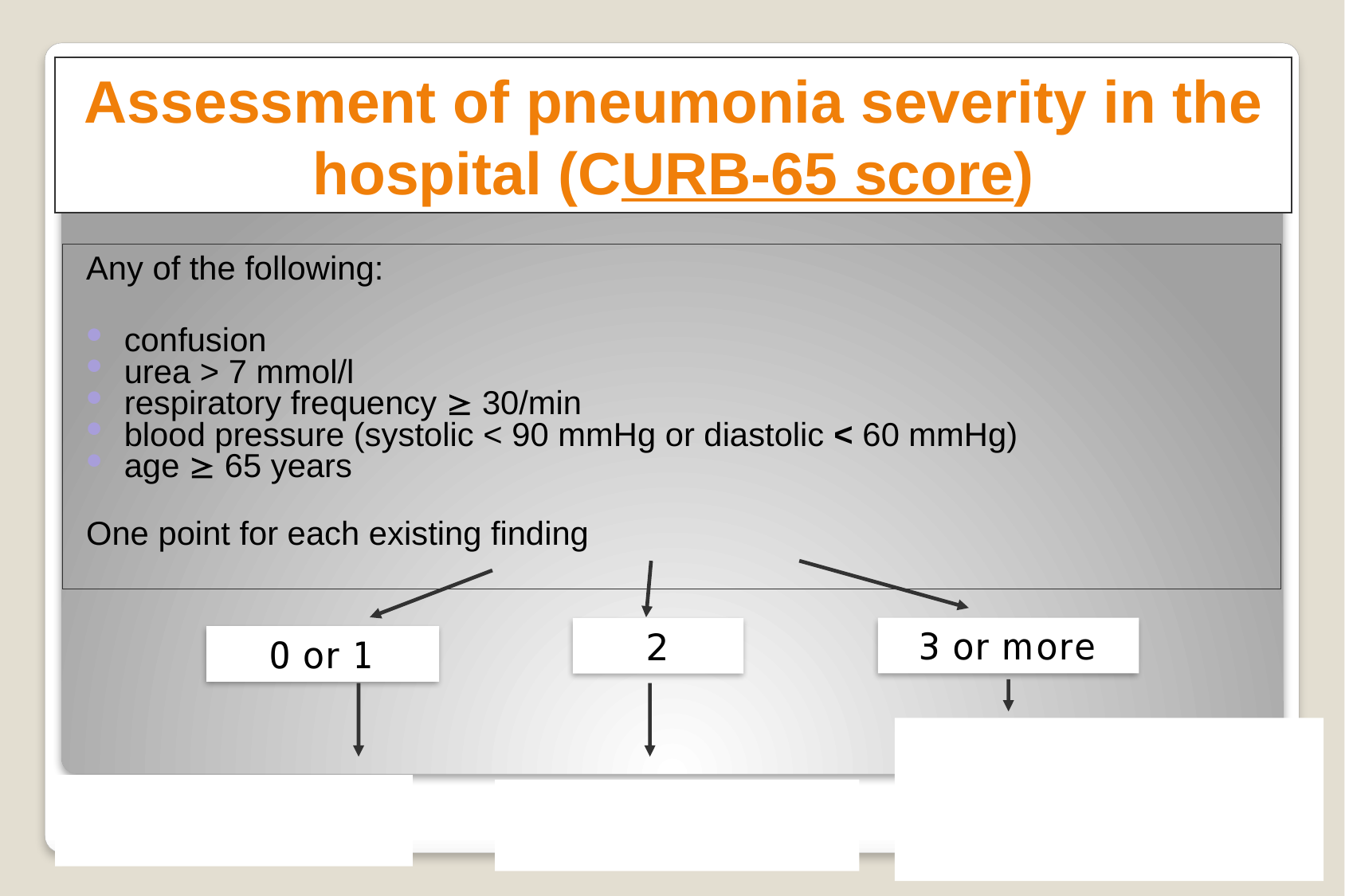

Assessment of pneumonia severity in the hospital (CURB-65 score)
Any of the following:

confusion
urea > 7 mmol/l
respiratory frequency ≥ 30/min
blood pressure (systolic < 90 mmHg or diastolic < 60 mmHg)
age ≥ 65 years

One point for each existing finding

3 or more
2
0 or 1

     Hospital treatment as severe pneumonia
     Reception in ICU if score is 4 or 5
Possible
home treatment
   Consider hospital treatment